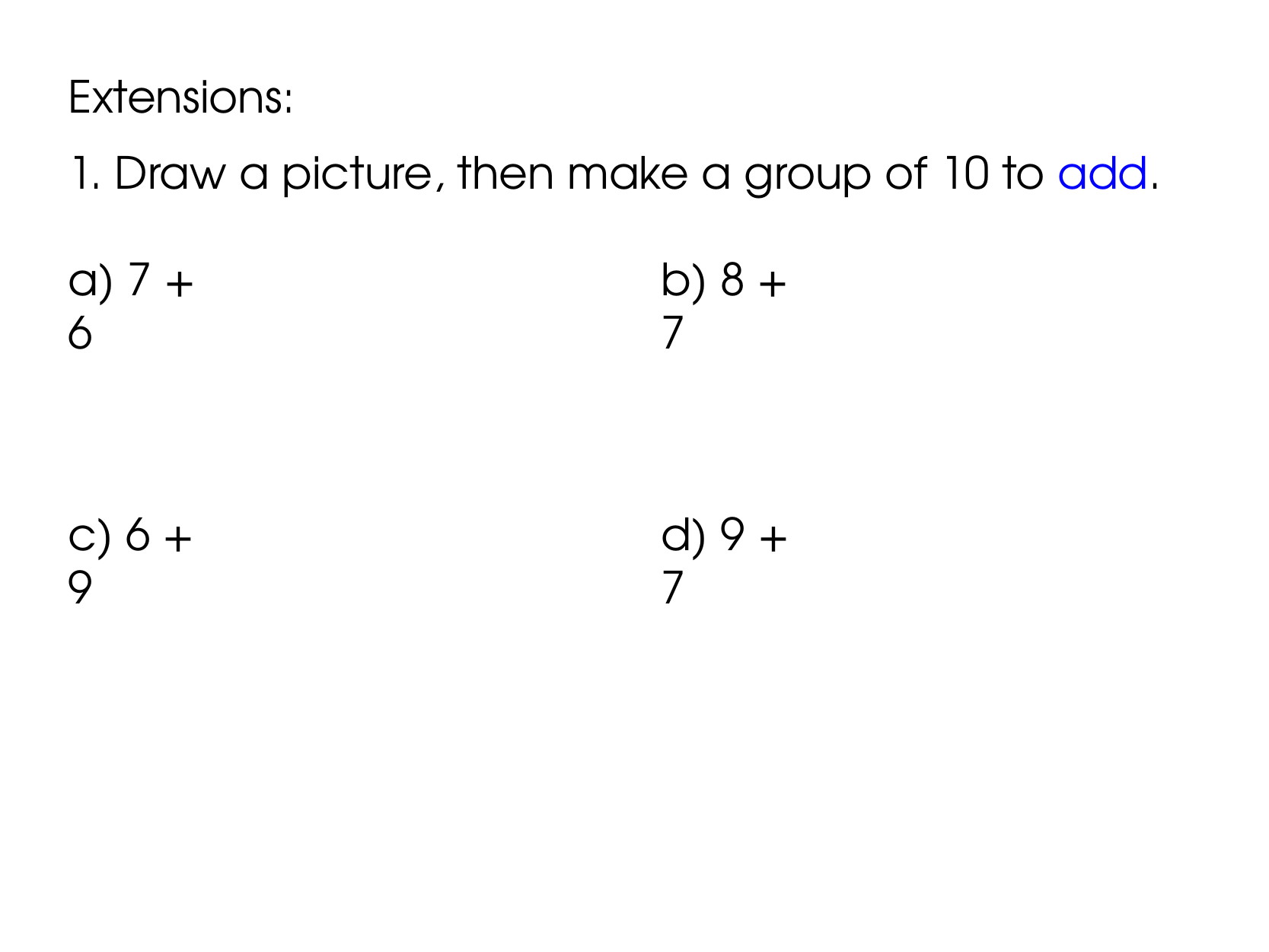

Extensions:
1. Draw a picture, then make a group of 10 to add.
a) 7 + 6
b) 8 + 7
c) 6 + 9
d) 9 + 7